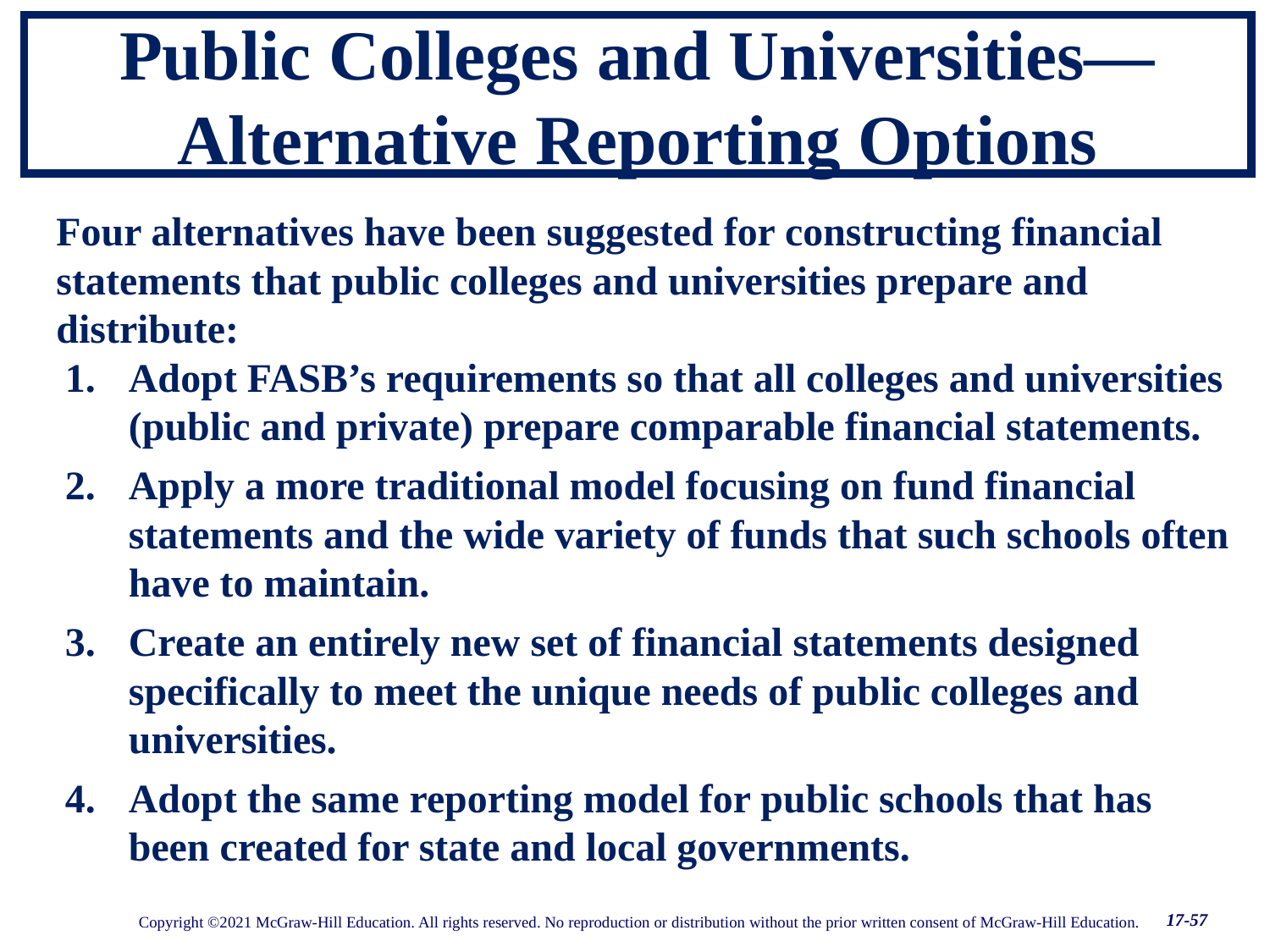

17-57
# Public Colleges and Universities—Alternative Reporting Options
Four alternatives have been suggested for constructing financial statements that public colleges and universities prepare and distribute:
Adopt FASB’s requirements so that all colleges and universities (public and private) prepare comparable financial statements.
Apply a more traditional model focusing on fund financial statements and the wide variety of funds that such schools often have to maintain.
Create an entirely new set of financial statements designed specifically to meet the unique needs of public colleges and universities.
Adopt the same reporting model for public schools that has been created for state and local governments.

17-57
Copyright ©2021 McGraw-Hill Education. All rights reserved. No reproduction or distribution without the prior written consent of McGraw-Hill Education.